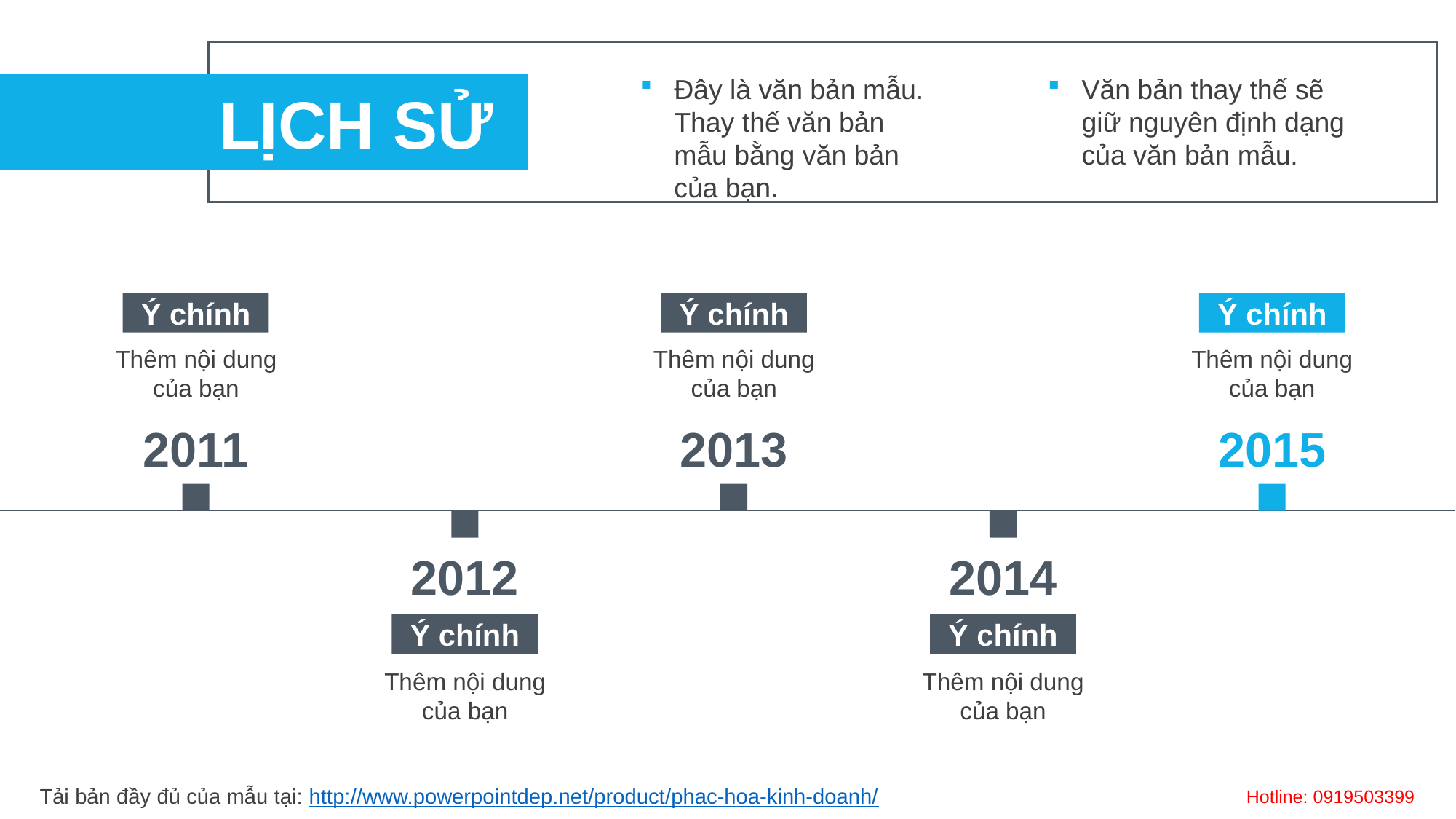

Đây là văn bản mẫu. Thay thế văn bản mẫu bằng văn bản của bạn.
Văn bản thay thế sẽ giữ nguyên định dạng của văn bản mẫu.

LỊCH SỬ
Ý chính
Ý chính
Ý chính
Thêm nội dung của bạn
Thêm nội dung của bạn
Thêm nội dung của bạn
2011
2013
2015

2012
2014
Ý chính
Ý chính
Thêm nội dung của bạn
Thêm nội dung của bạn
Tải bản đầy đủ của mẫu tại: http://www.powerpointdep.net/product/phac-hoa-kinh-doanh/
Hotline: 0919503399